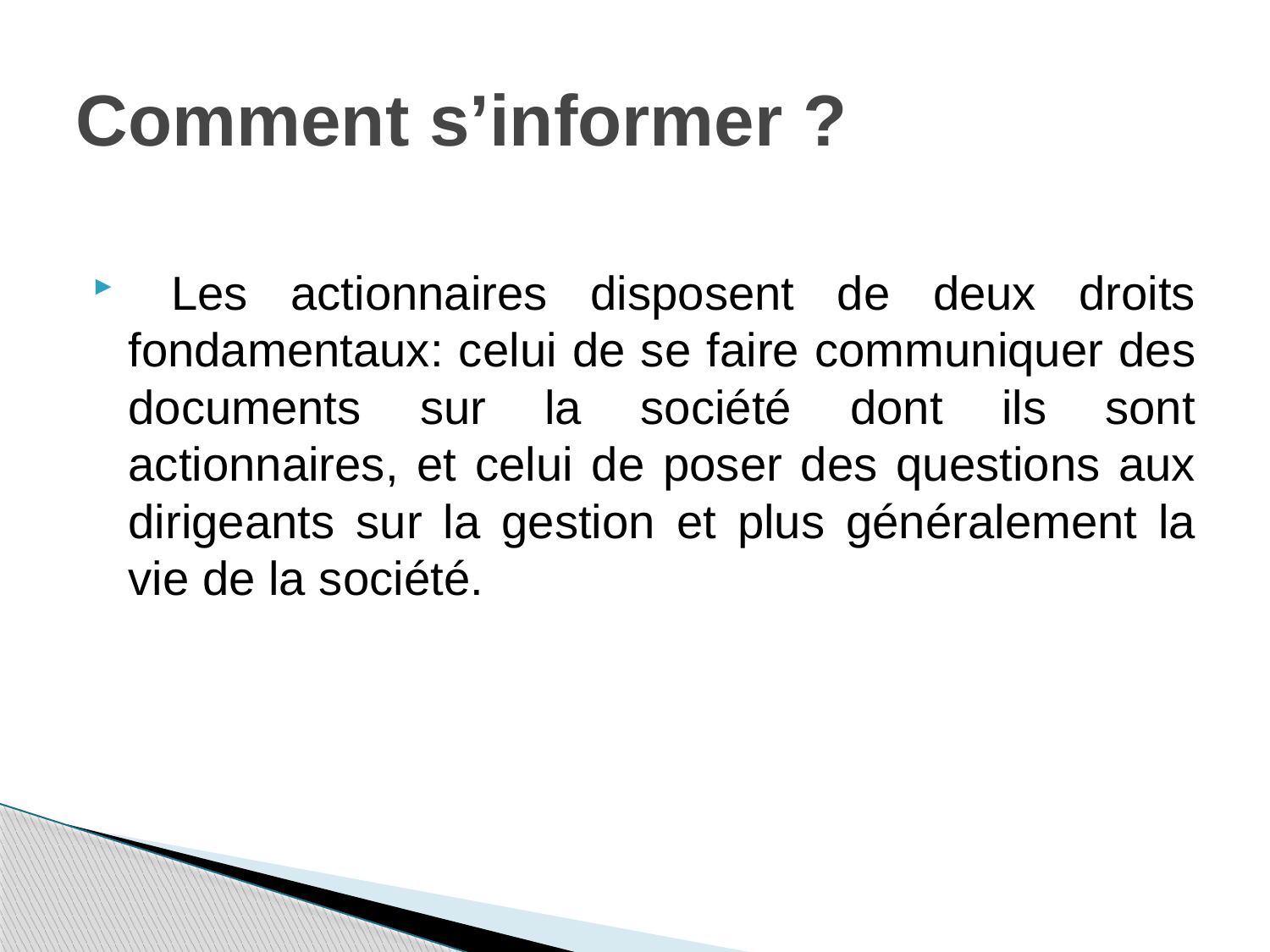

# Comment s’informer ?
 Les actionnaires disposent de deux droits fondamentaux: celui de se faire communiquer des documents sur la société dont ils sont actionnaires, et celui de poser des questions aux dirigeants sur la gestion et plus généralement la vie de la société.